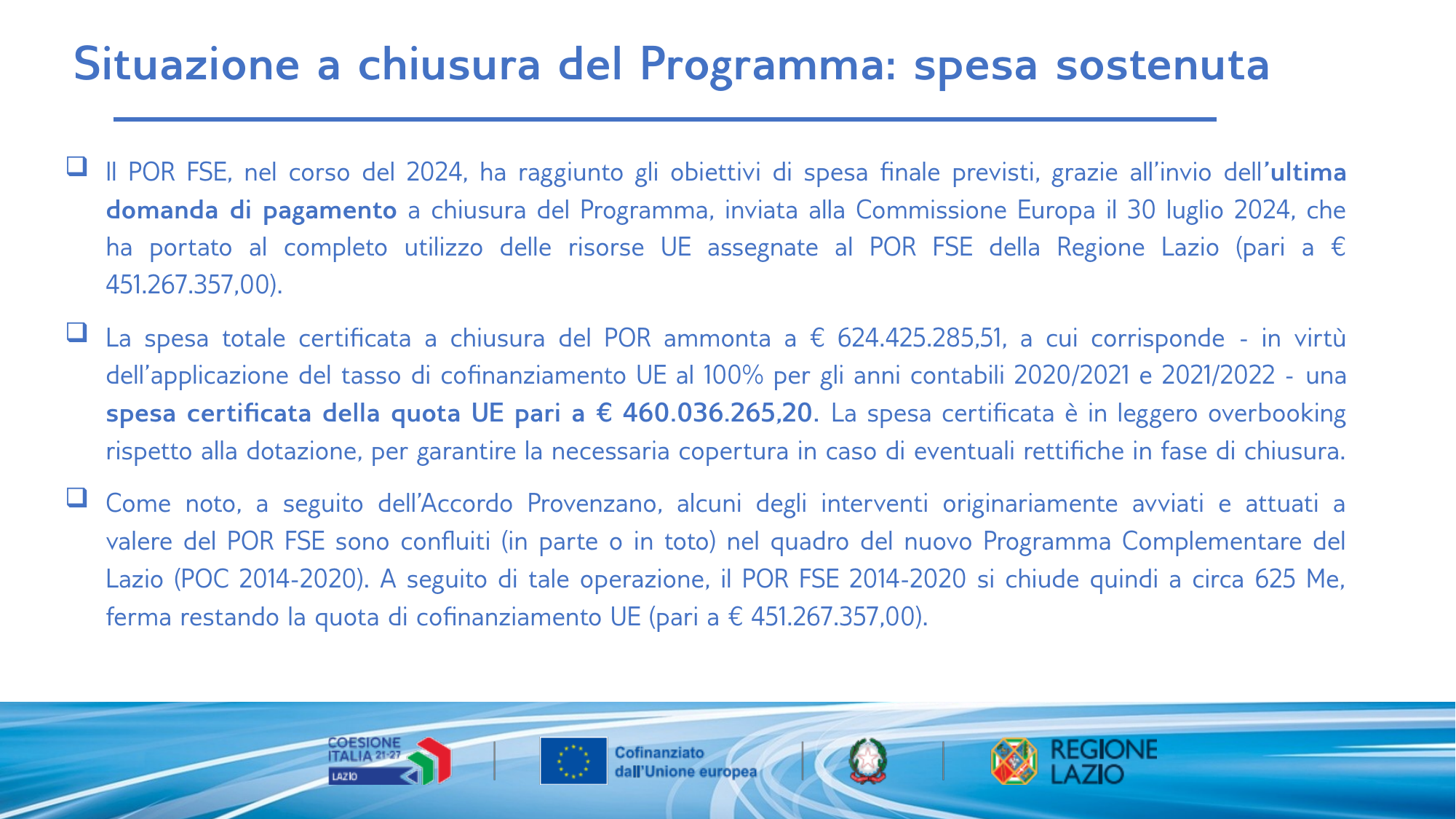

Situazione a chiusura del Programma: spesa sostenuta
Il POR FSE, nel corso del 2024, ha raggiunto gli obiettivi di spesa finale previsti, grazie all’invio dell’ultima domanda di pagamento a chiusura del Programma, inviata alla Commissione Europa il 30 luglio 2024, che ha portato al completo utilizzo delle risorse UE assegnate al POR FSE della Regione Lazio (pari a € 451.267.357,00).
La spesa totale certificata a chiusura del POR ammonta a € 624.425.285,51, a cui corrisponde - in virtù dell’applicazione del tasso di cofinanziamento UE al 100% per gli anni contabili 2020/2021 e 2021/2022 - una spesa certificata della quota UE pari a € 460.036.265,20. La spesa certificata è in leggero overbooking rispetto alla dotazione, per garantire la necessaria copertura in caso di eventuali rettifiche in fase di chiusura.
Come noto, a seguito dell’Accordo Provenzano, alcuni degli interventi originariamente avviati e attuati a valere del POR FSE sono confluiti (in parte o in toto) nel quadro del nuovo Programma Complementare del Lazio (POC 2014-2020). A seguito di tale operazione, il POR FSE 2014-2020 si chiude quindi a circa 625 Me, ferma restando la quota di cofinanziamento UE (pari a € 451.267.357,00).